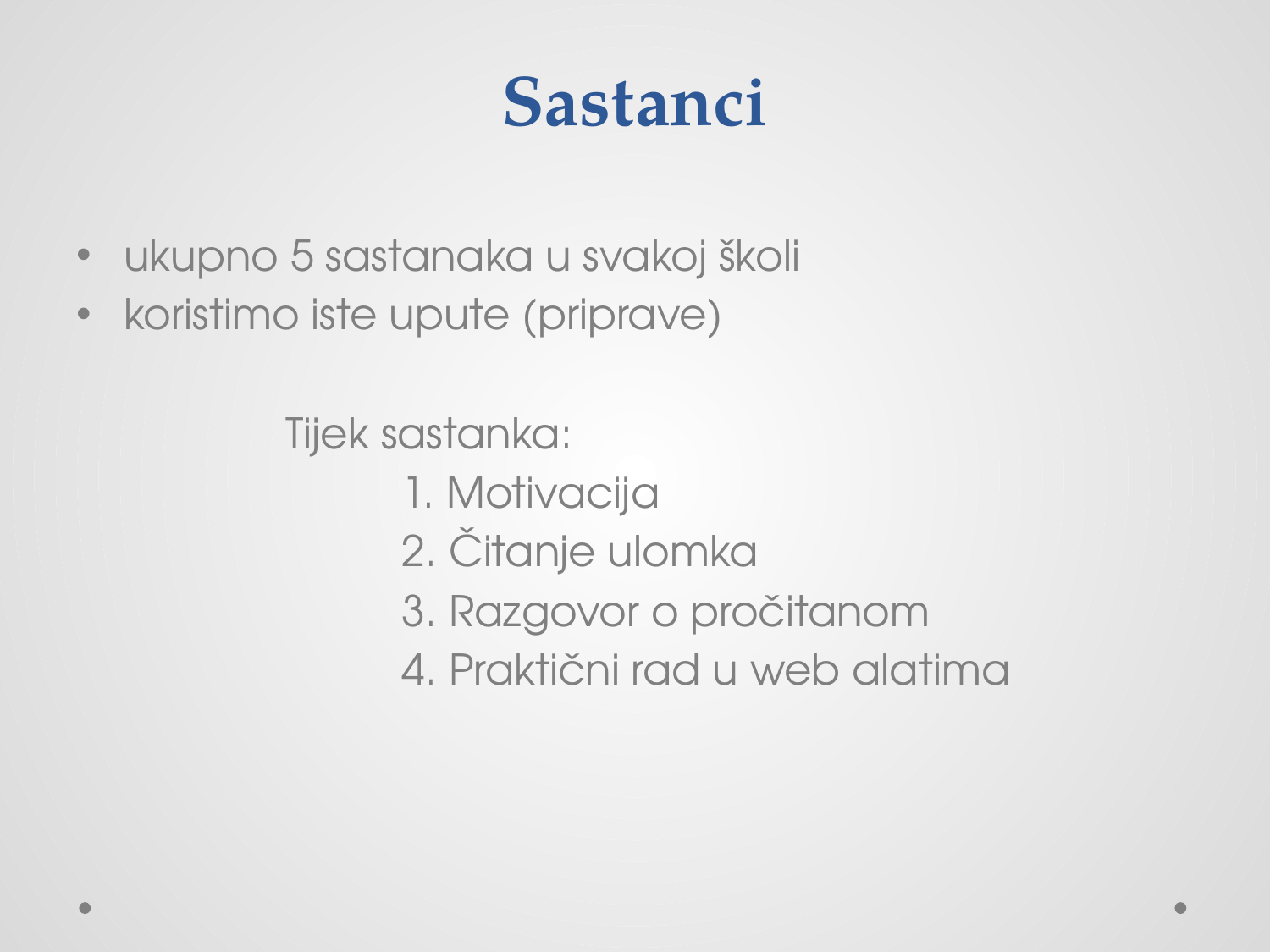

# Sastanci
ukupno 5 sastanaka u svakoj školi
koristimo iste upute (priprave)

                  Tijek sastanka:
                            1. Motivacija
                            2. Čitanje ulomka
                            3. Razgovor o pročitanom
                            4. Praktični rad u web alatima